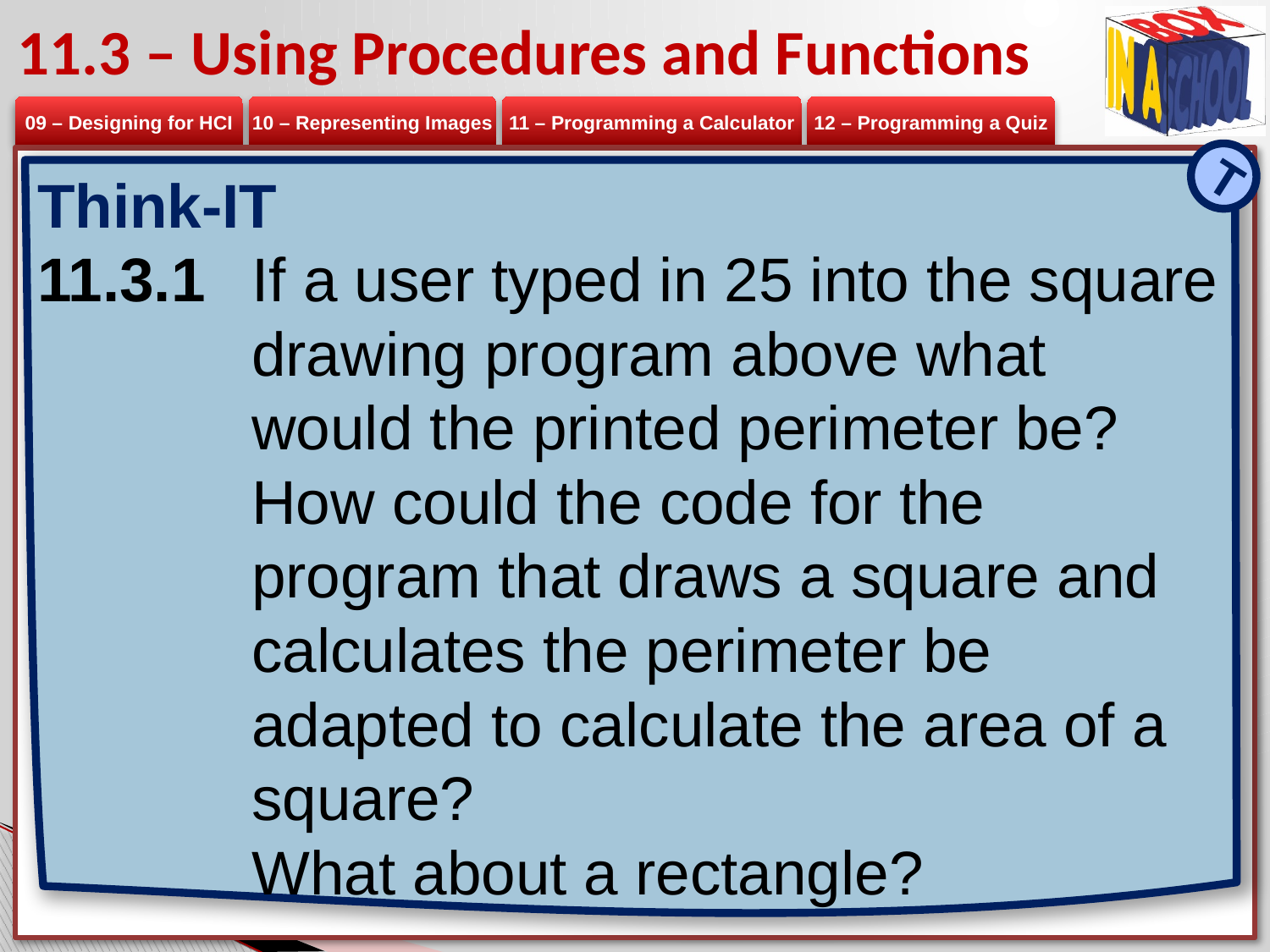

# 11.3 – Using Procedures and Functions
T
Think-IT
11.3.1 	If a user typed in 25 into the square drawing program above what would the printed perimeter be?
	How could the code for the program that draws a square and calculates the perimeter be adapted to calculate the area of a square?
	What about a rectangle?